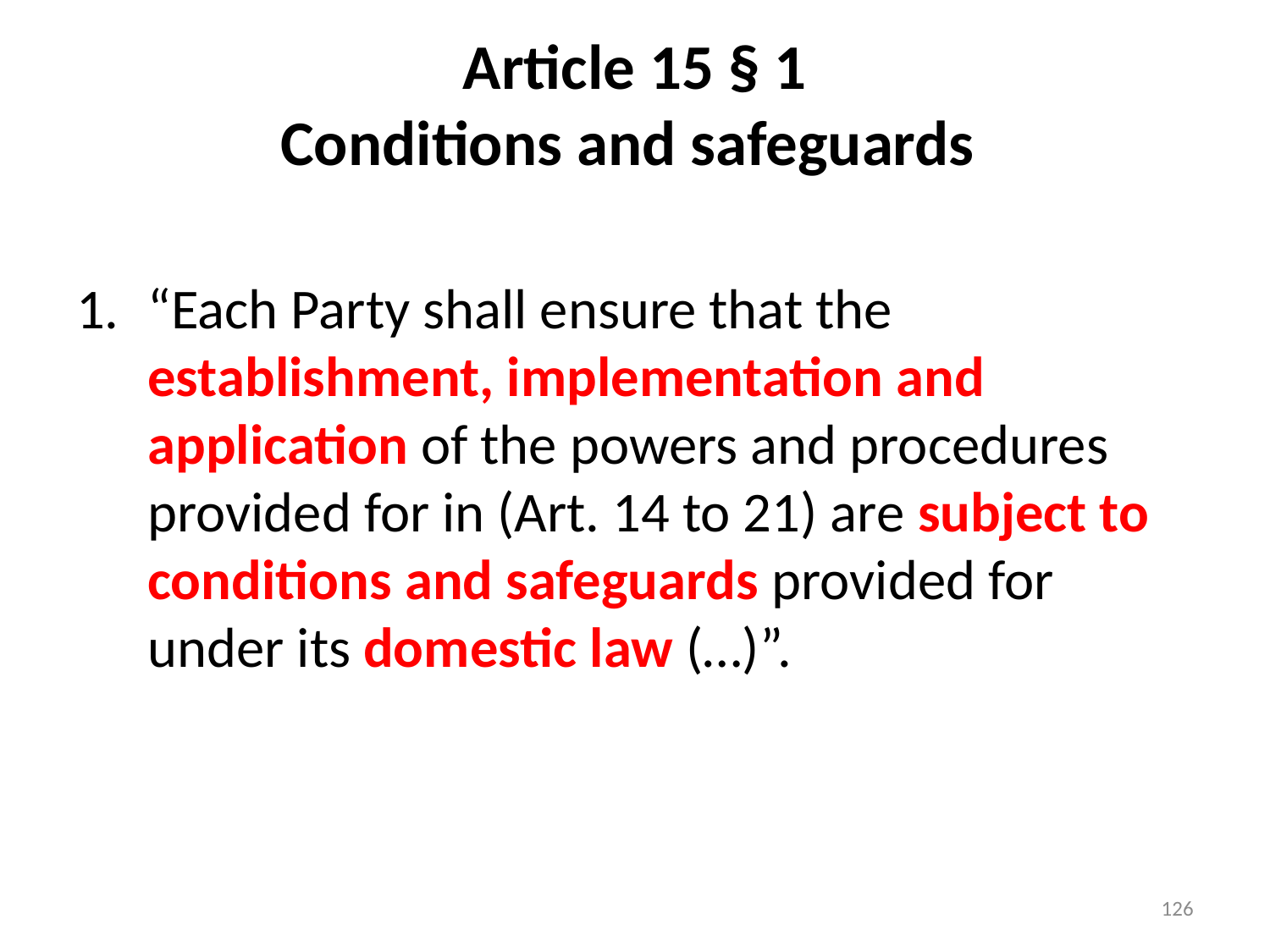

# Article 15 § 1 Conditions and safeguards
“Each Party shall ensure that the establishment, implementation and application of the powers and procedures provided for in (Art. 14 to 21) are subject to conditions and safeguards provided for under its domestic law (…)”.
126